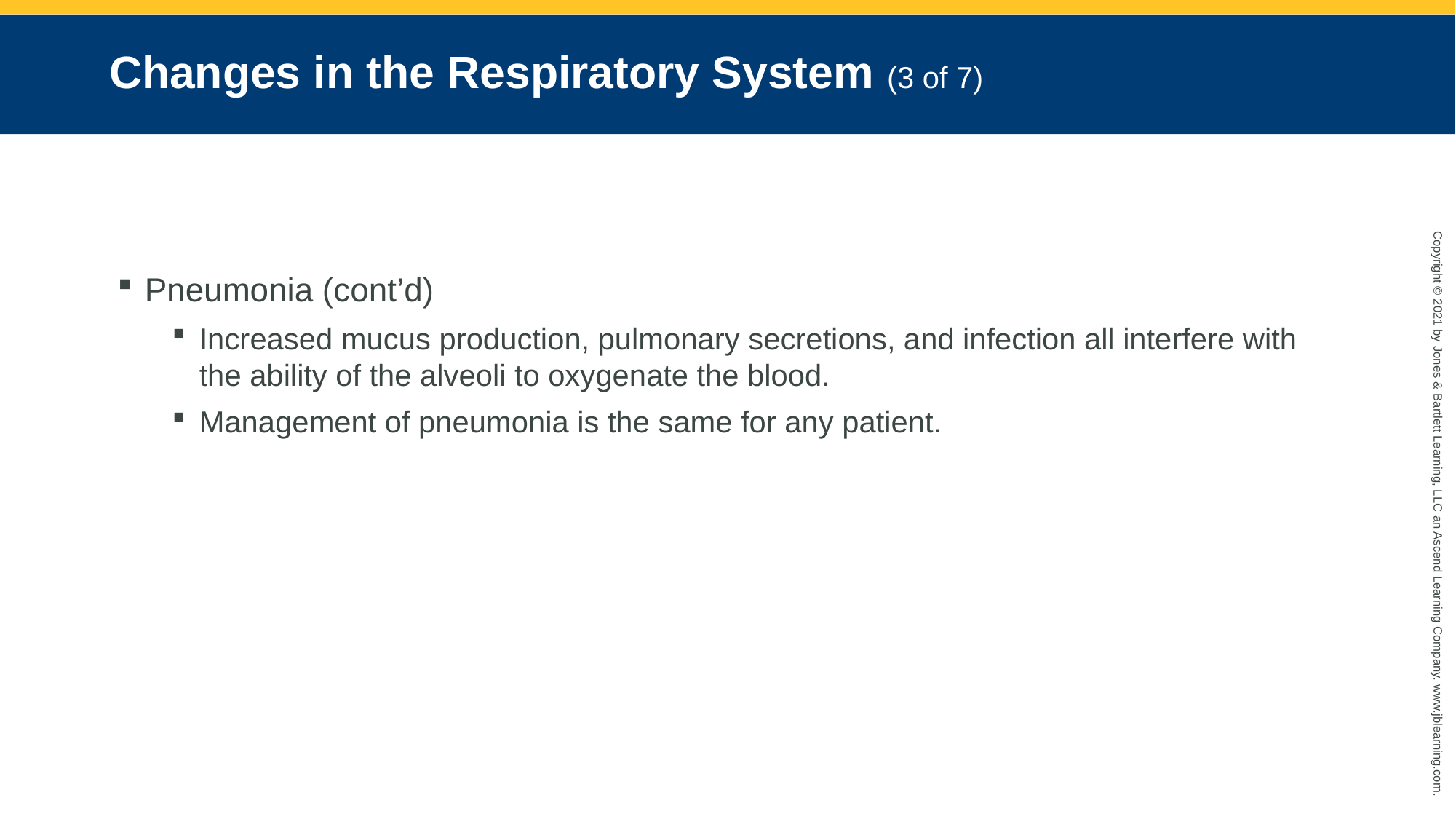

# Changes in the Respiratory System (3 of 7)
Pneumonia (cont’d)
Increased mucus production, pulmonary secretions, and infection all interfere with the ability of the alveoli to oxygenate the blood.
Management of pneumonia is the same for any patient.